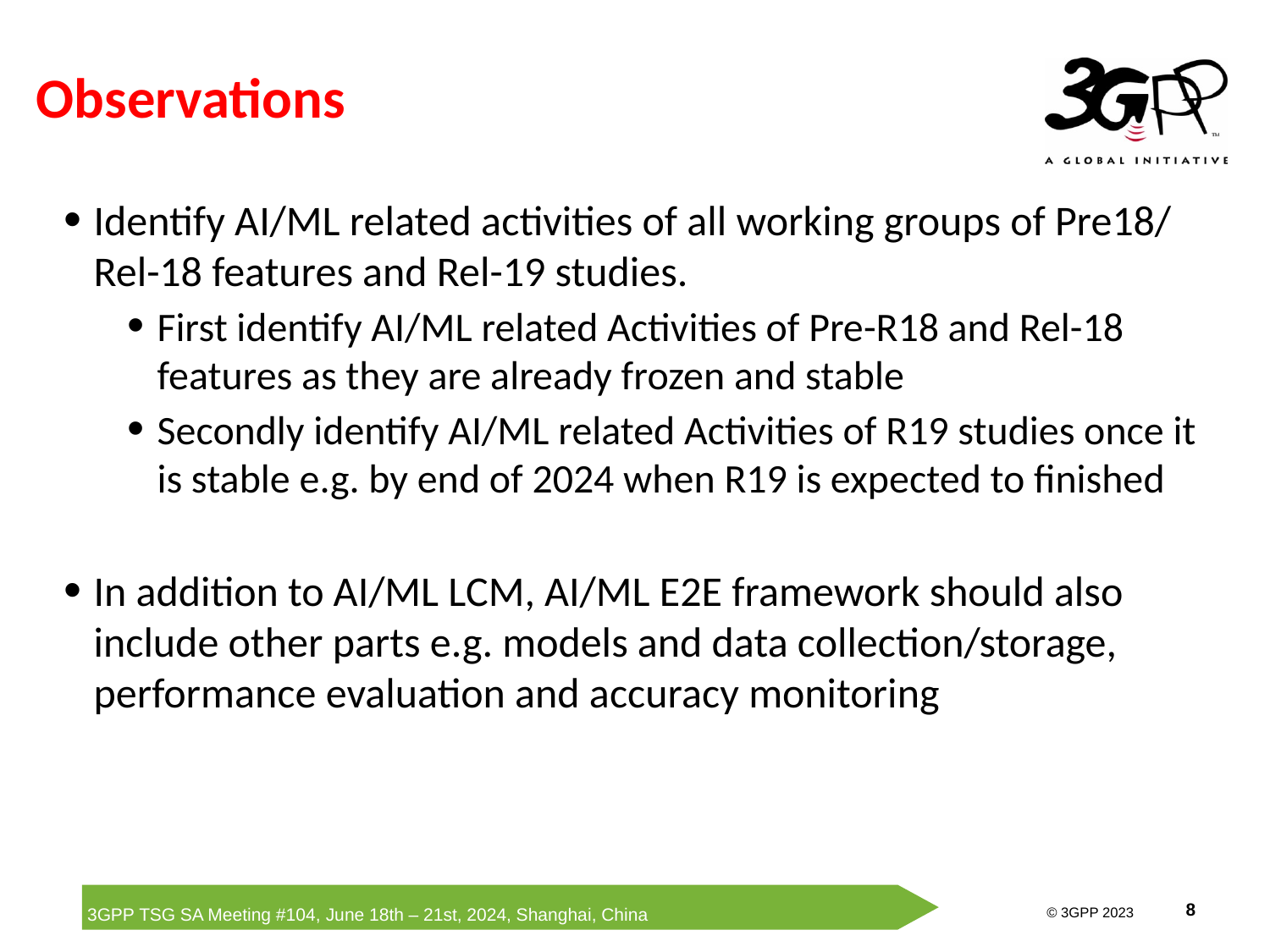

Observations

Identify AI/ML related activities of all working groups of Pre18/ Rel-18 features and Rel-19 studies.
First identify AI/ML related Activities of Pre-R18 and Rel-18 features as they are already frozen and stable
Secondly identify AI/ML related Activities of R19 studies once it is stable e.g. by end of 2024 when R19 is expected to finished

In addition to AI/ML LCM, AI/ML E2E framework should also include other parts e.g. models and data collection/storage, performance evaluation and accuracy monitoring